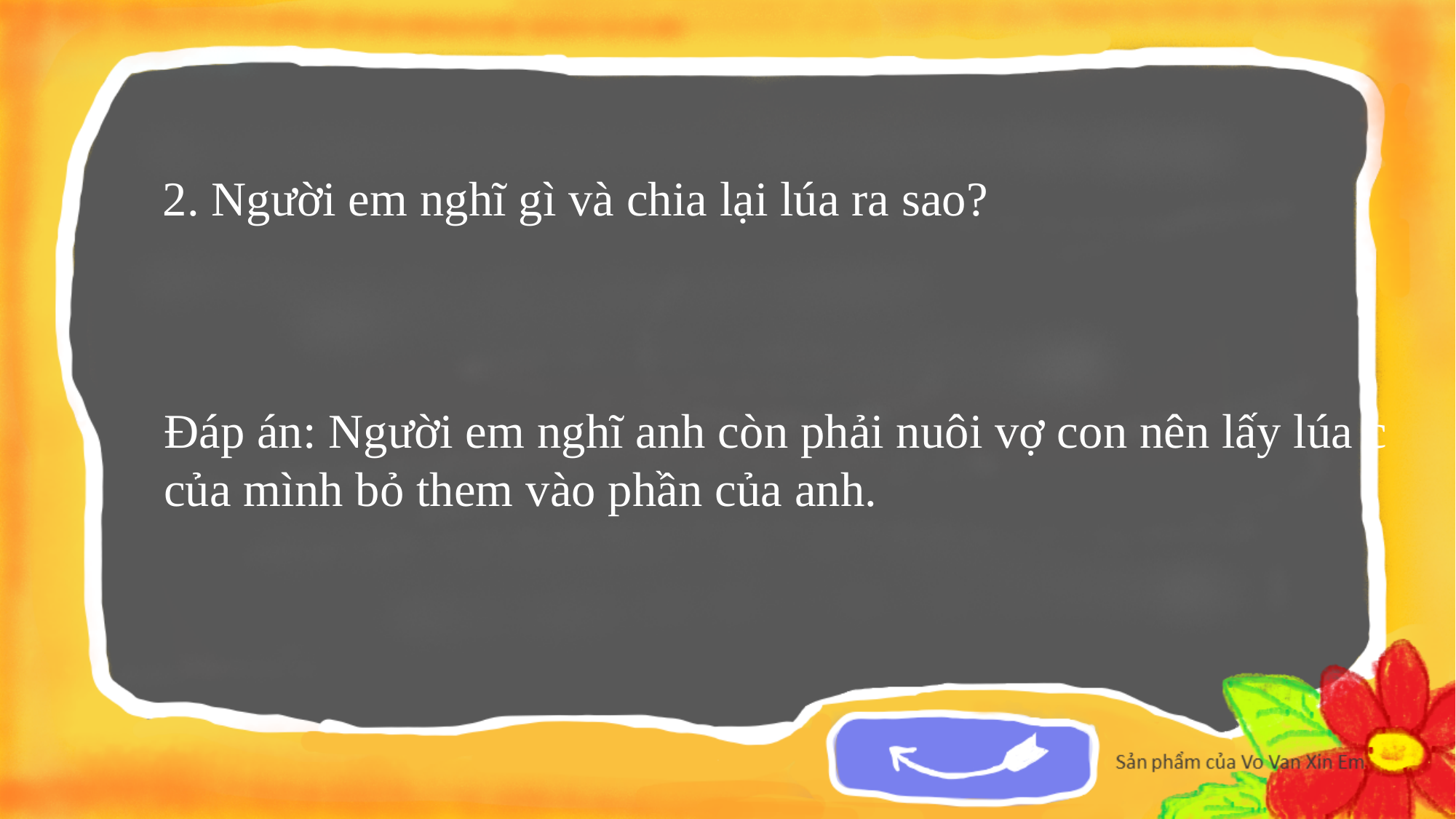

2. Người em nghĩ gì và chia lại lúa ra sao?
Đáp án: Người em nghĩ anh còn phải nuôi vợ con nên lấy lúa c
của mình bỏ them vào phần của anh.